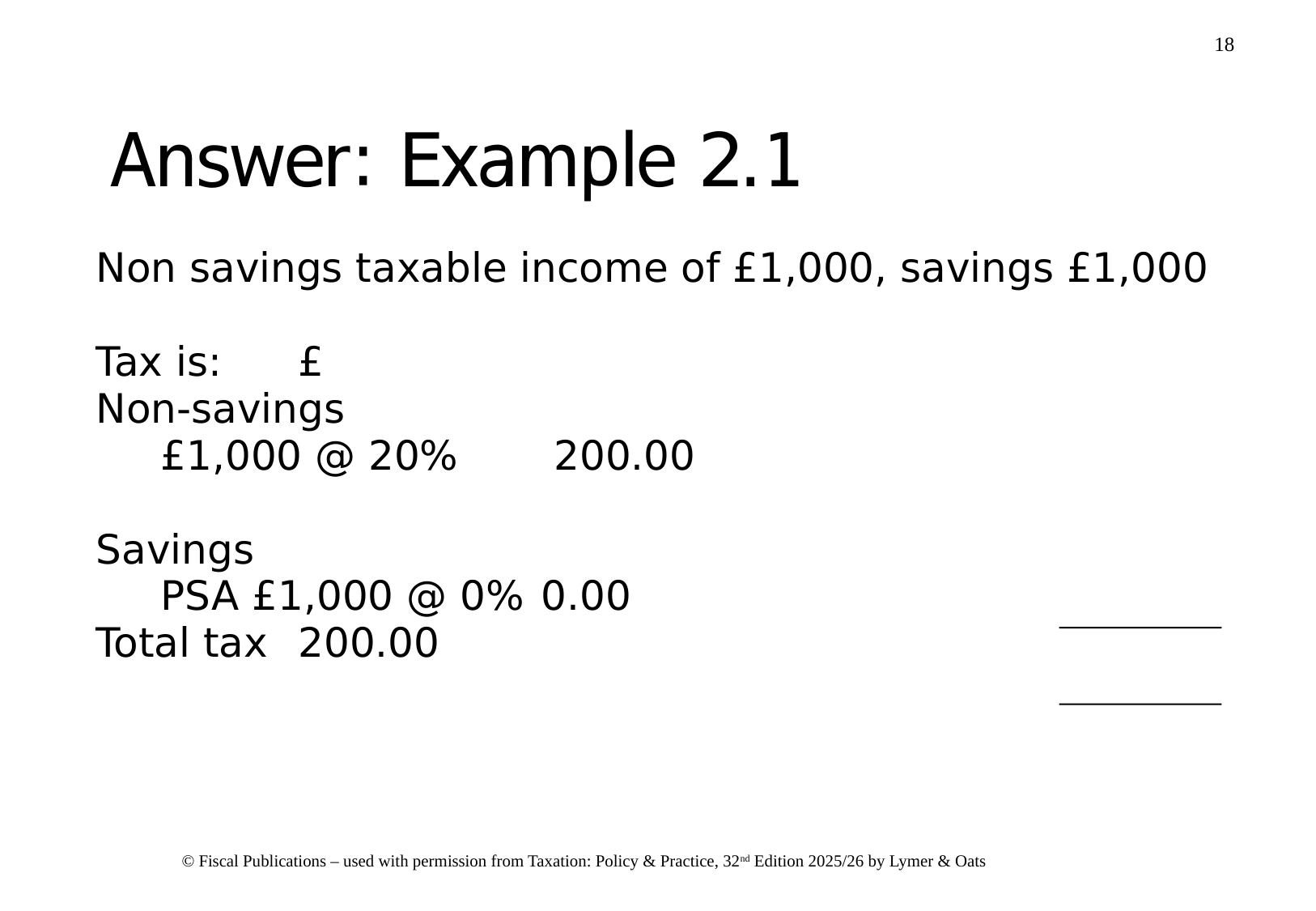

# Answer: Example 2.1
Non savings taxable income of £1,000, savings £1,000

Tax is:	£
Non-savings
     £1,000 @ 20% 	 200.00

Savings
     PSA £1,000 @ 0%	0.00
Total tax 	200.00